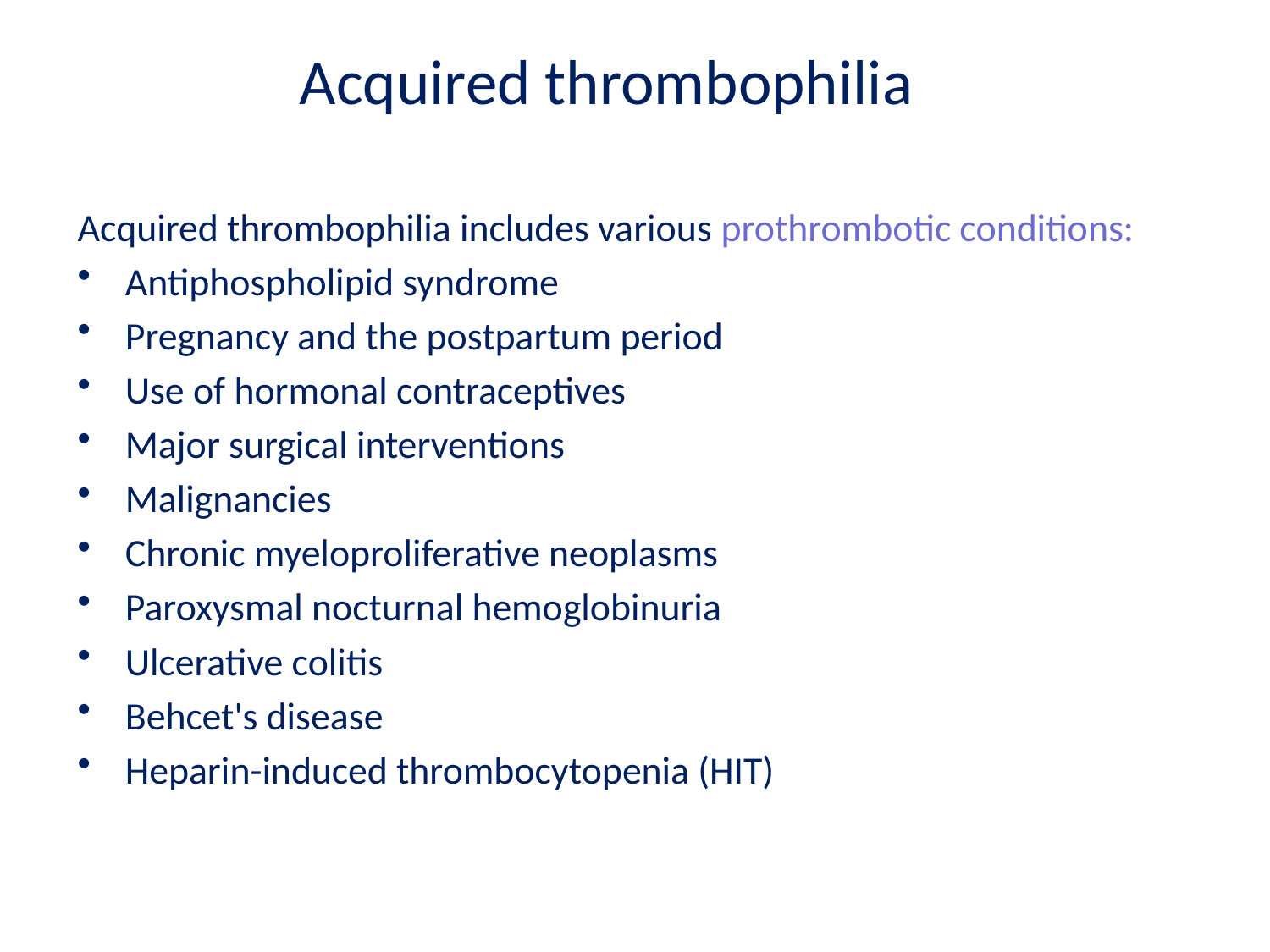

Acquired thrombophilia
Acquired thrombophilia includes various prothrombotic conditions:
Antiphospholipid syndrome
Pregnancy and the postpartum period
Use of hormonal contraceptives
Major surgical interventions
Malignancies
Chronic myeloproliferative neoplasms
Paroxysmal nocturnal hemoglobinuria
Ulcerative colitis
Behcet's disease
Heparin-induced thrombocytopenia (HIT)